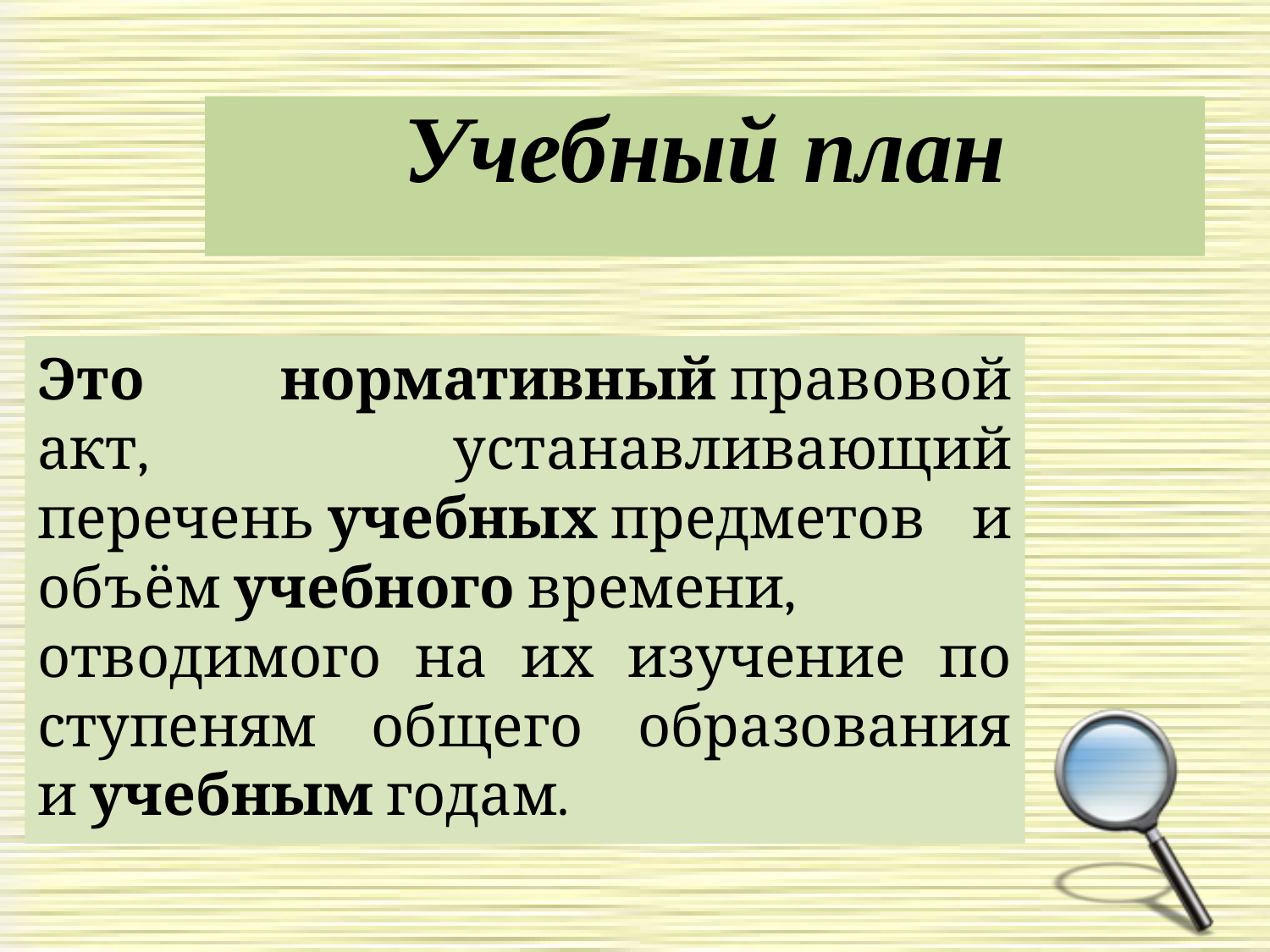

# Учебный план
Это нормативный правовой акт, устанавливающий перечень учебных предметов и объём учебного времени, отводимого на их изучение по ступеням общего образования и учебным годам.